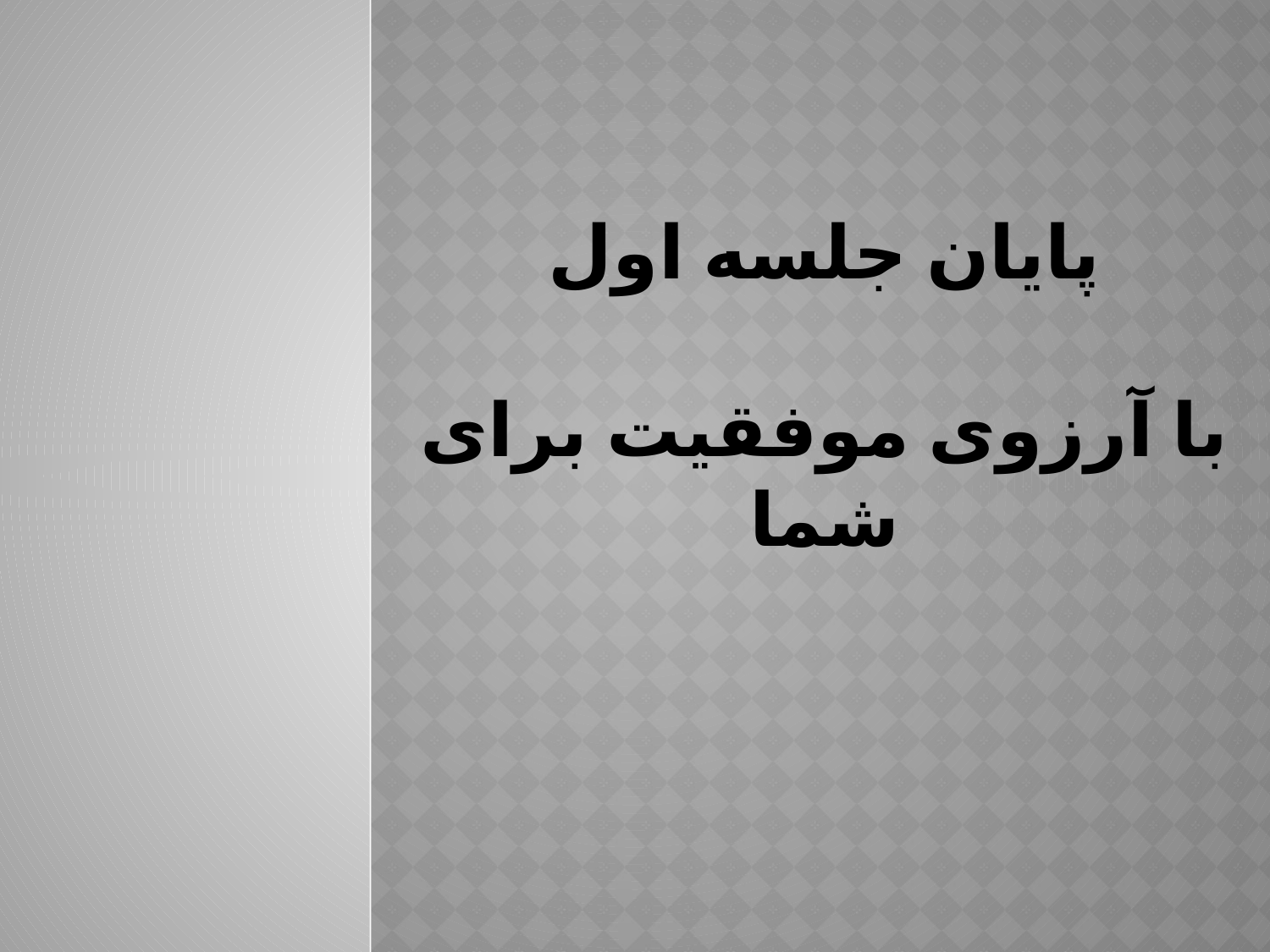

# پایان جلسه اول با آرزوی موفقیت برای شما